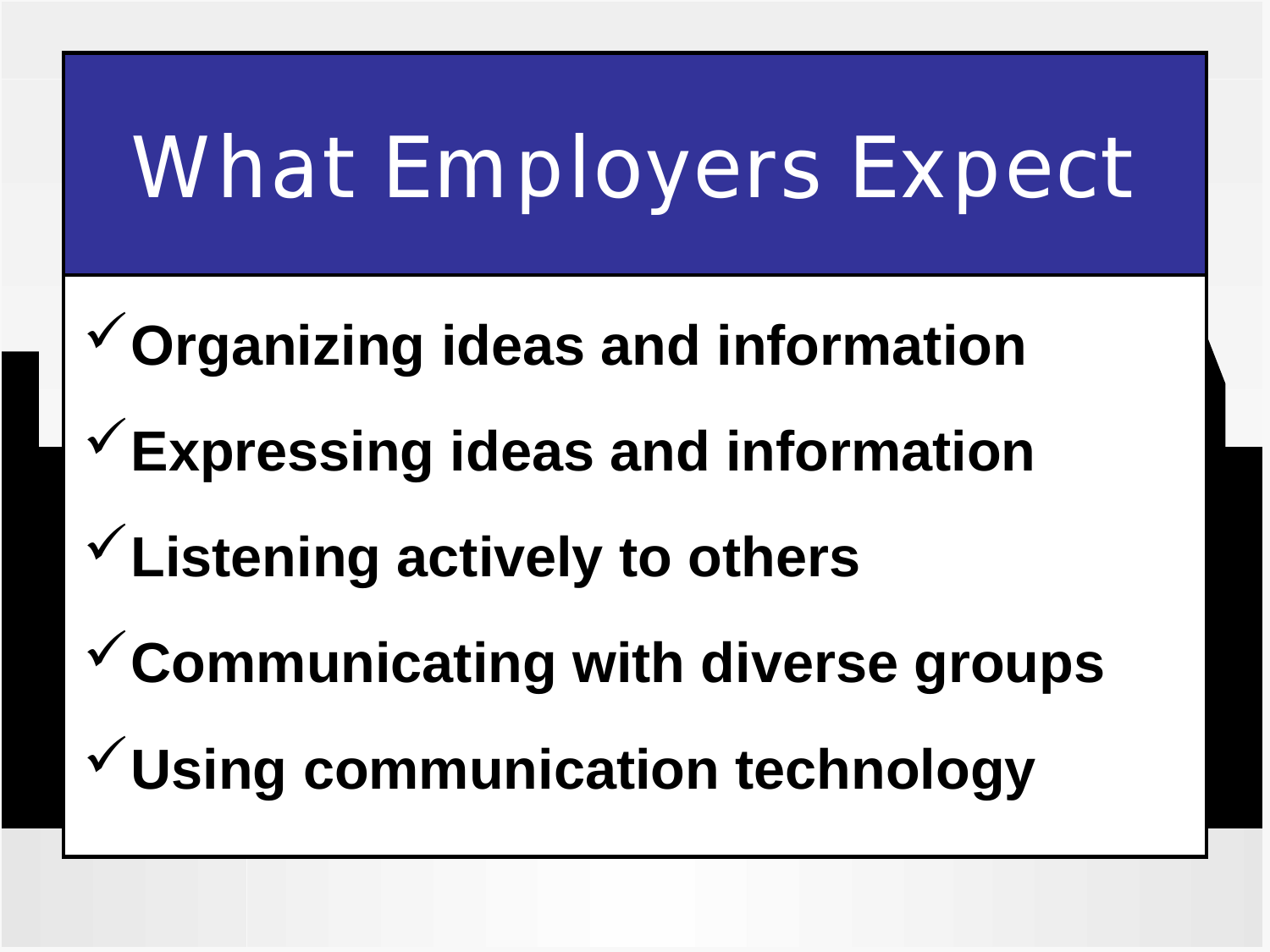

# What Employers Expect

Organizing ideas and information
Expressing ideas and information
Listening actively to others
Communicating with diverse groups
Using communication technology